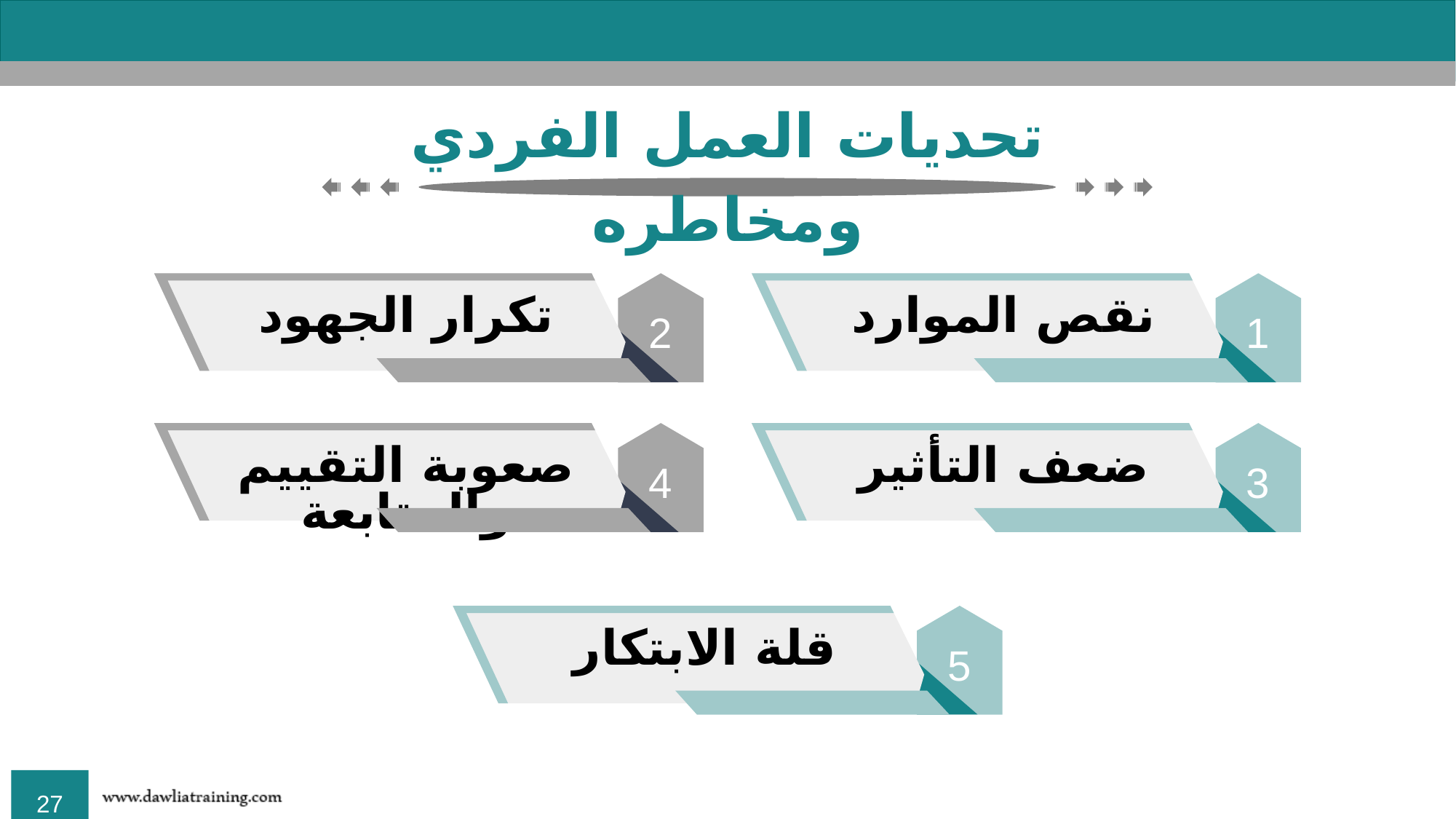

تحديات العمل الفردي ومخاطره

2
تكرار الجهود

1
نقص الموارد

صعوبة التقييم والمتابعة

4

ضعف التأثير

3

قلة الابتكار

5